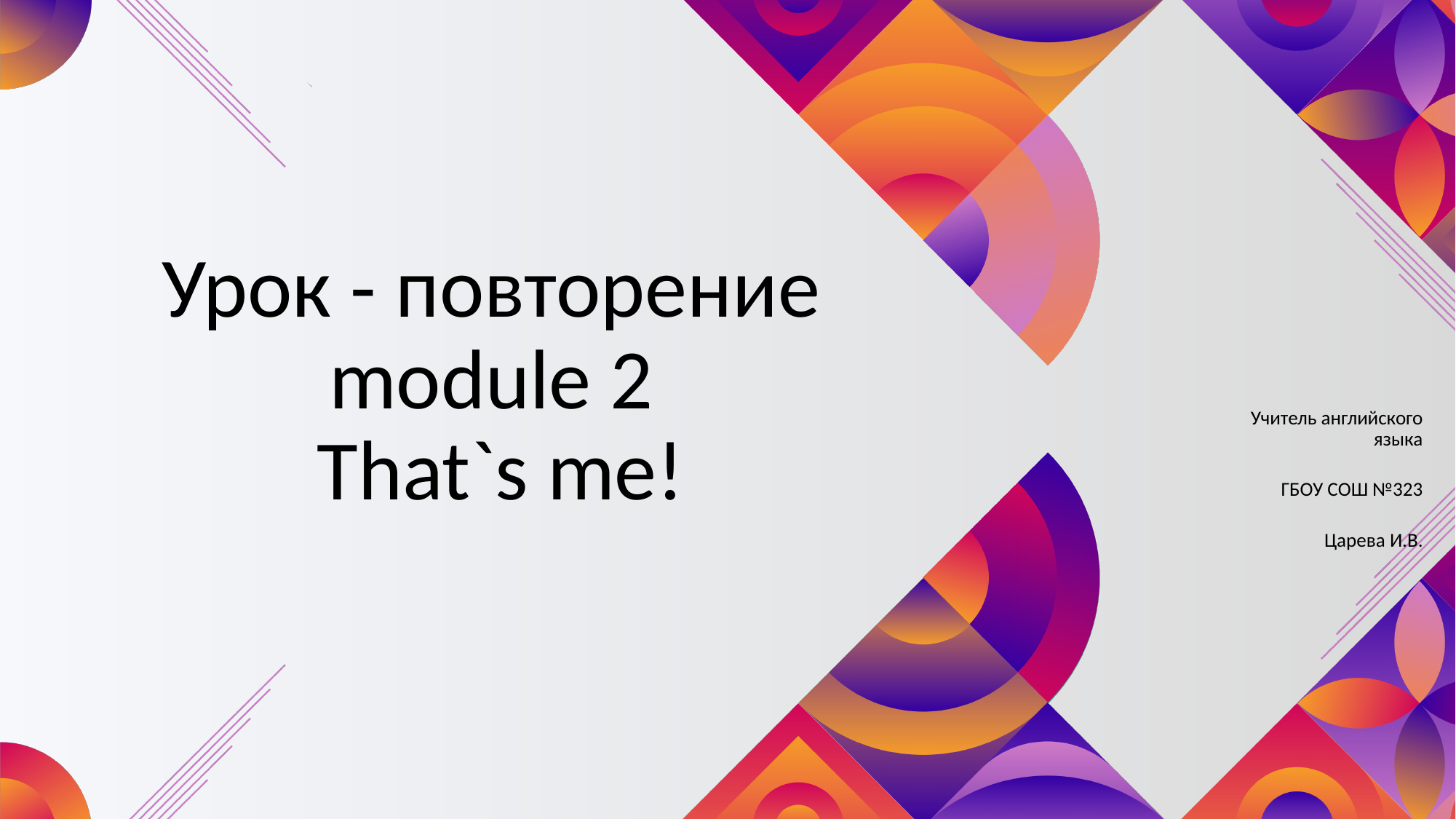

# Урок - повторение module 2 That`s me!
                                                                                                                                Учитель английского языка
                                                                                                                                              ГБОУ СОШ №323
                                                                                                                                                Царева И.В.